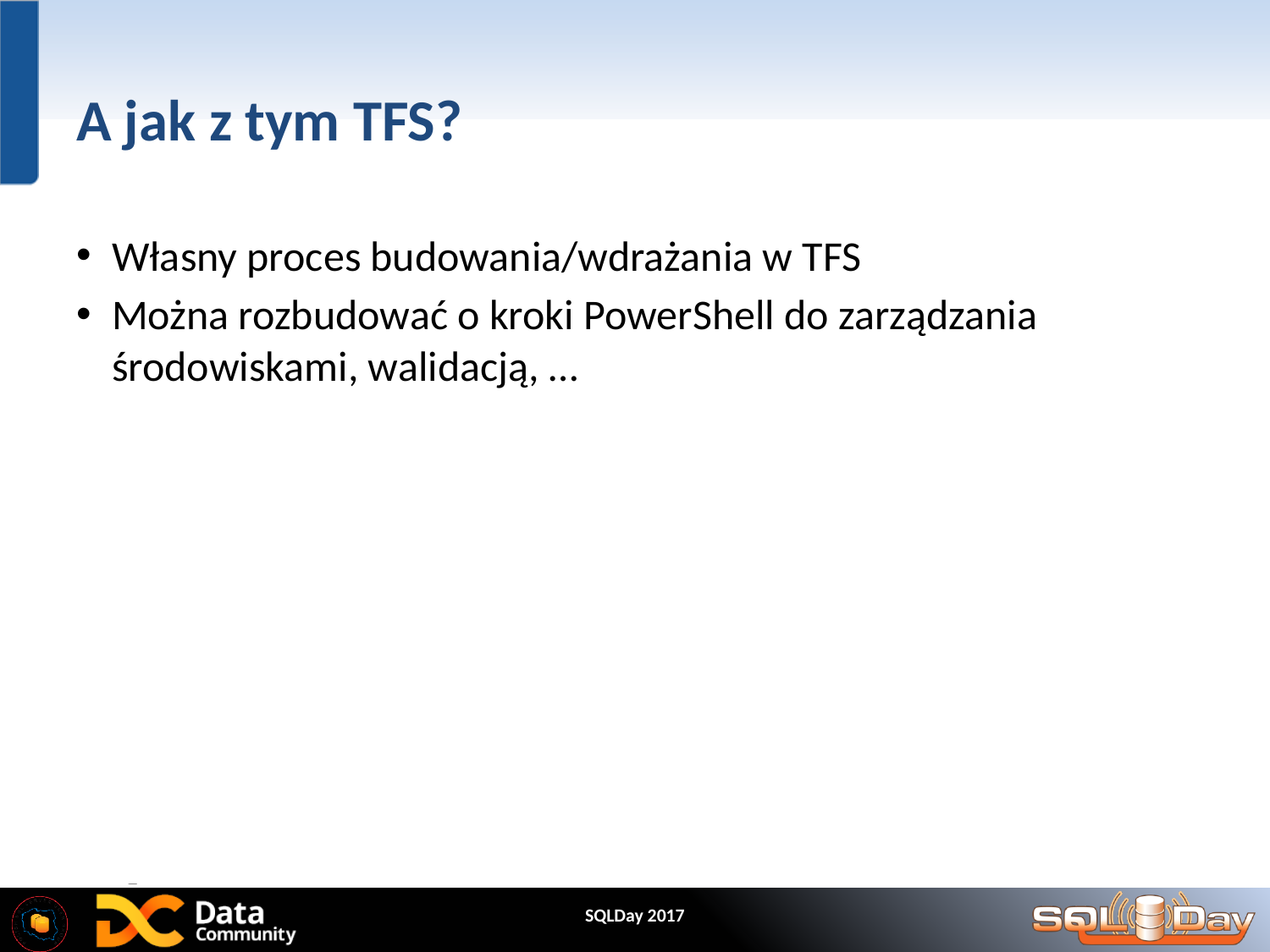

# A jak z tym TFS?
Własny proces budowania/wdrażania w TFS
Można rozbudować o kroki PowerShell do zarządzania środowiskami, walidacją, …